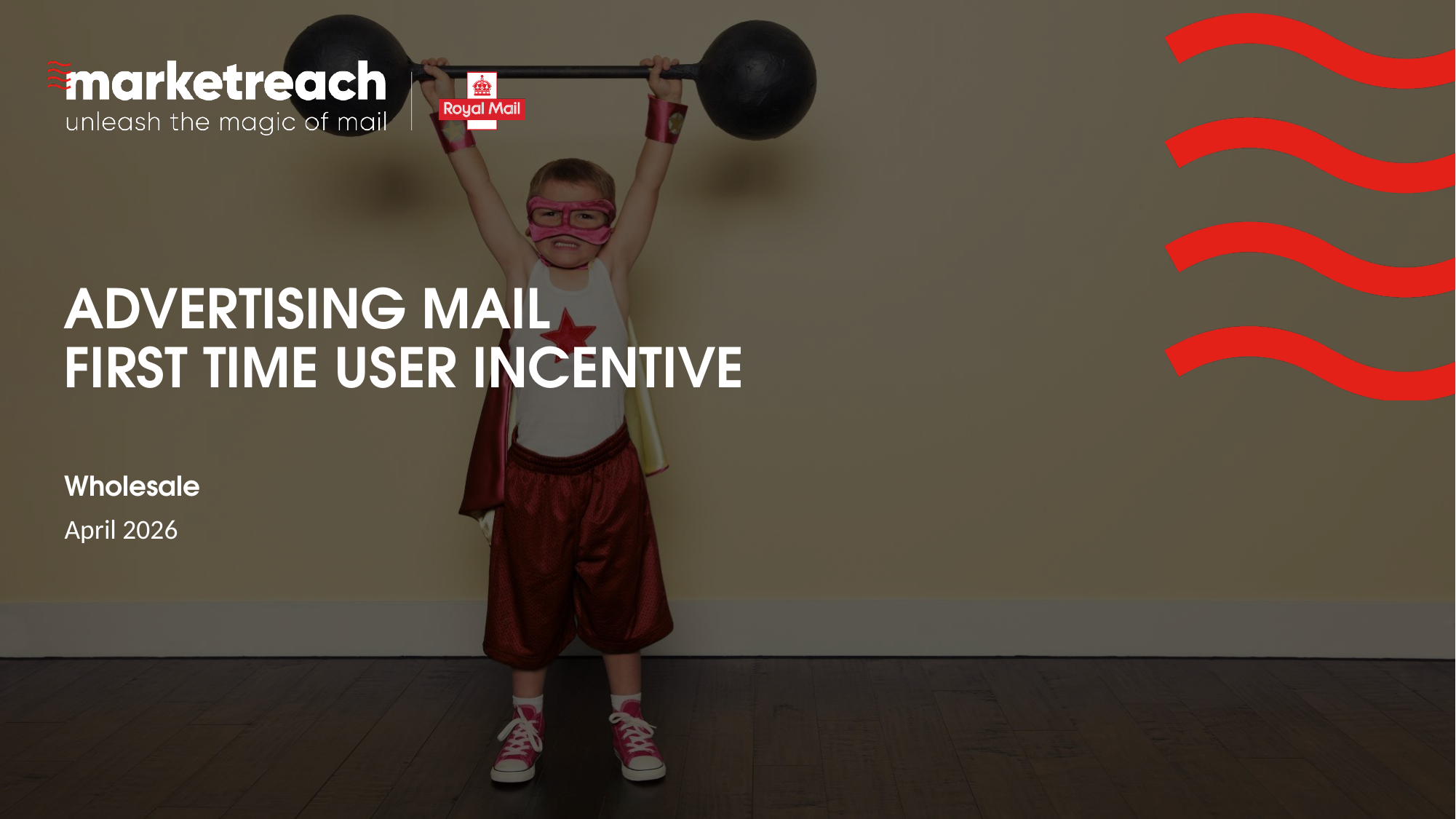

# Advertising mail first time user incentive
Wholesale
April 2026